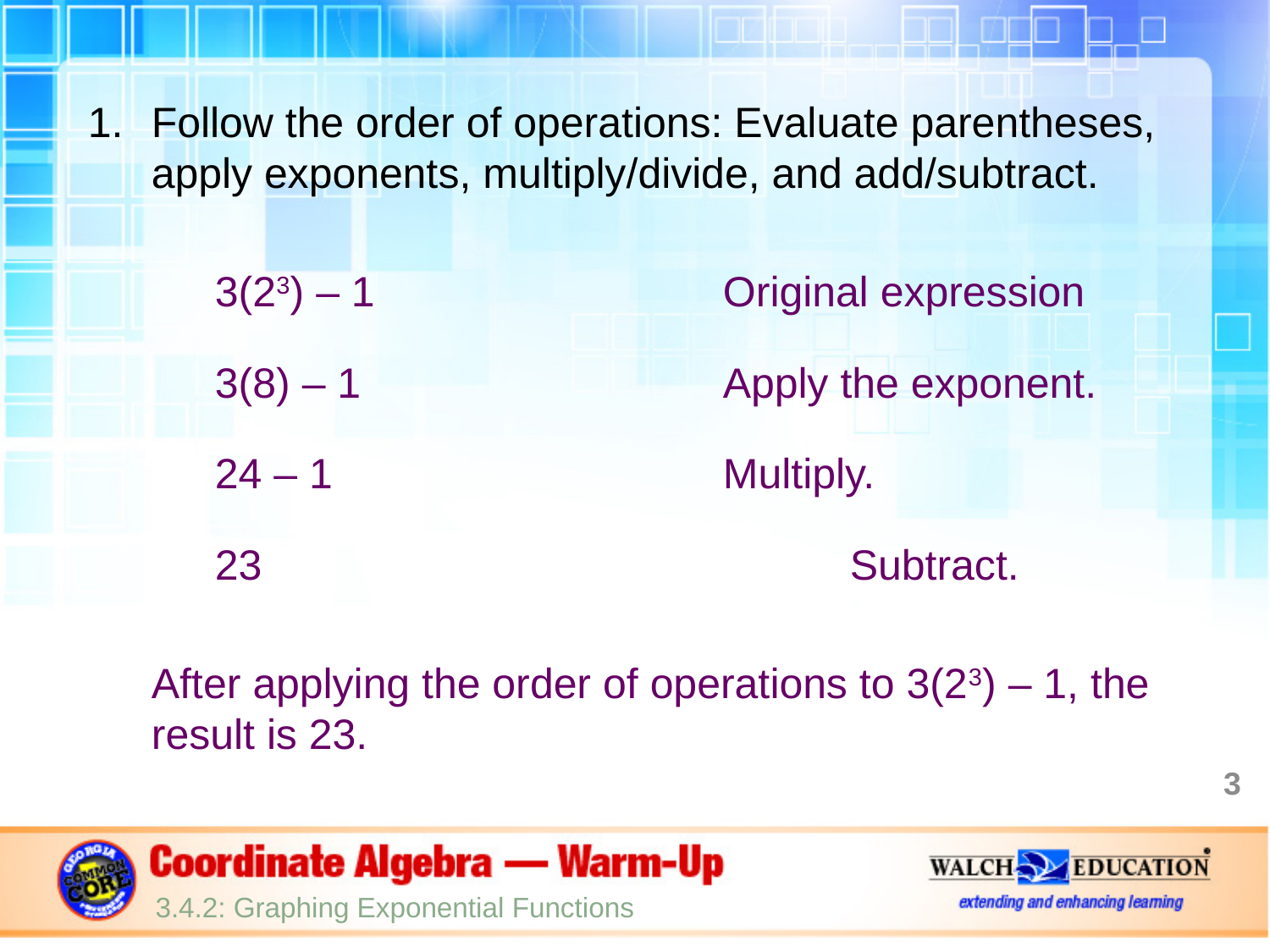

Follow the order of operations: Evaluate parentheses, apply exponents, multiply/divide, and add/subtract.

3(23) – 1			Original expression
3(8) – 1			Apply the exponent.
24 – 1 			Multiply.
23					Subtract.

After applying the order of operations to 3(23) – 1, the result is 23.

3

3.4.2: Graphing Exponential Functions